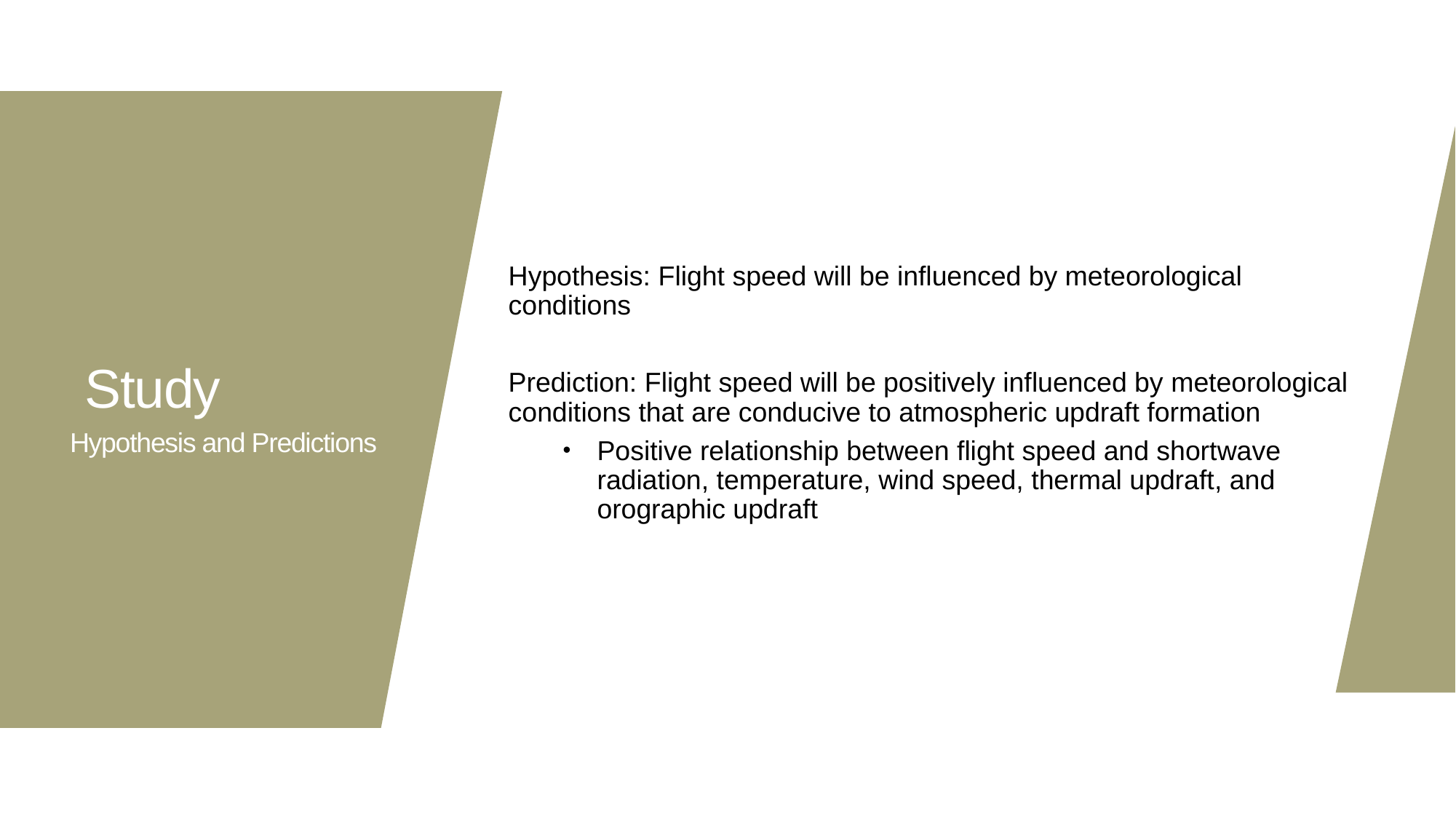

Hypothesis: Flight speed will be influenced by meteorological conditions

Prediction: Flight speed will be positively influenced by meteorological conditions that are conducive to atmospheric updraft formation
Positive relationship between flight speed and shortwave radiation, temperature, wind speed, thermal updraft, and orographic updraft

 Study
Hypothesis and Predictions